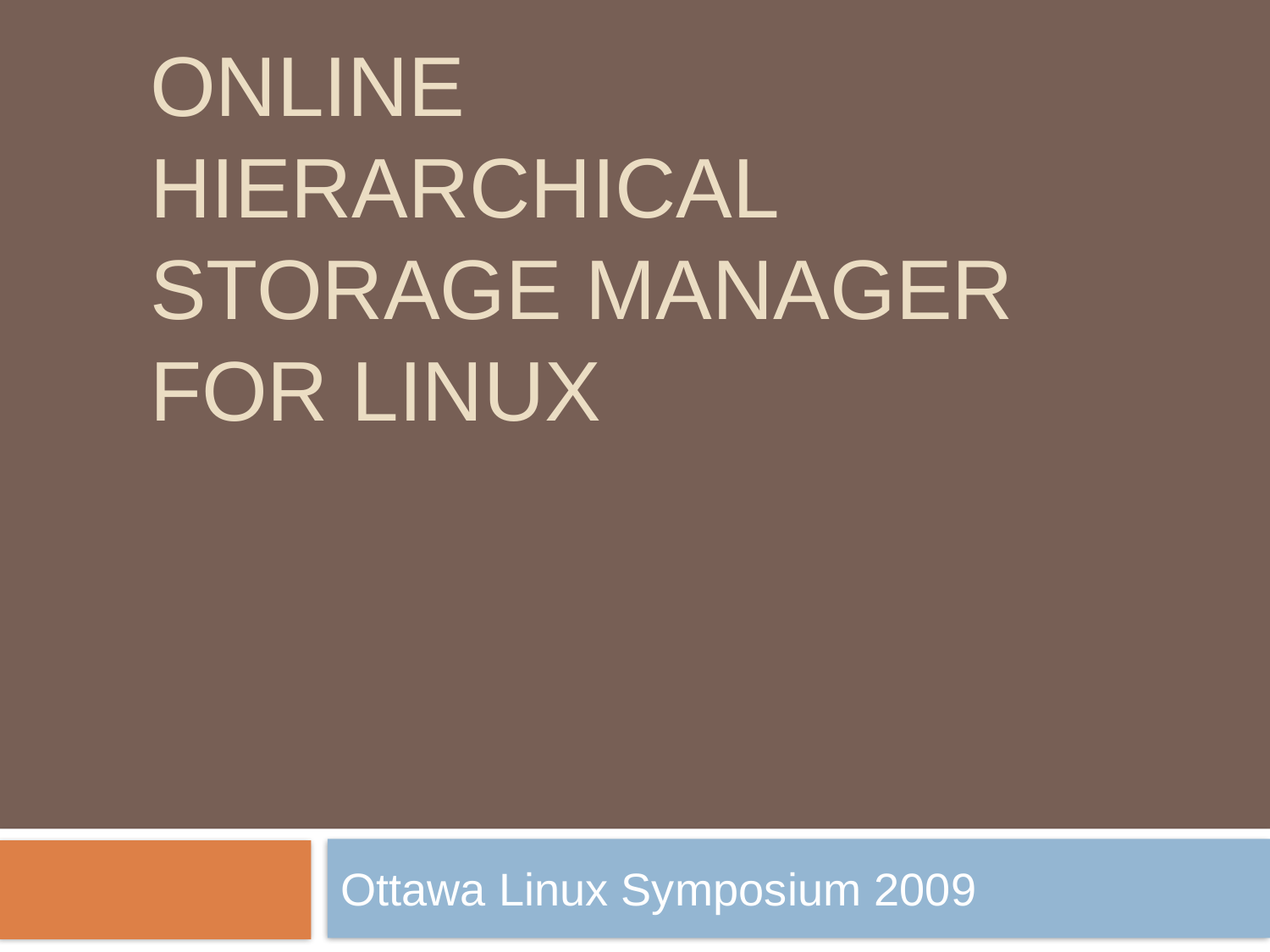

# ONLINE HIERARCHICAL STORAGE MANAGER FOR LINUX
Ottawa Linux Symposium 2009